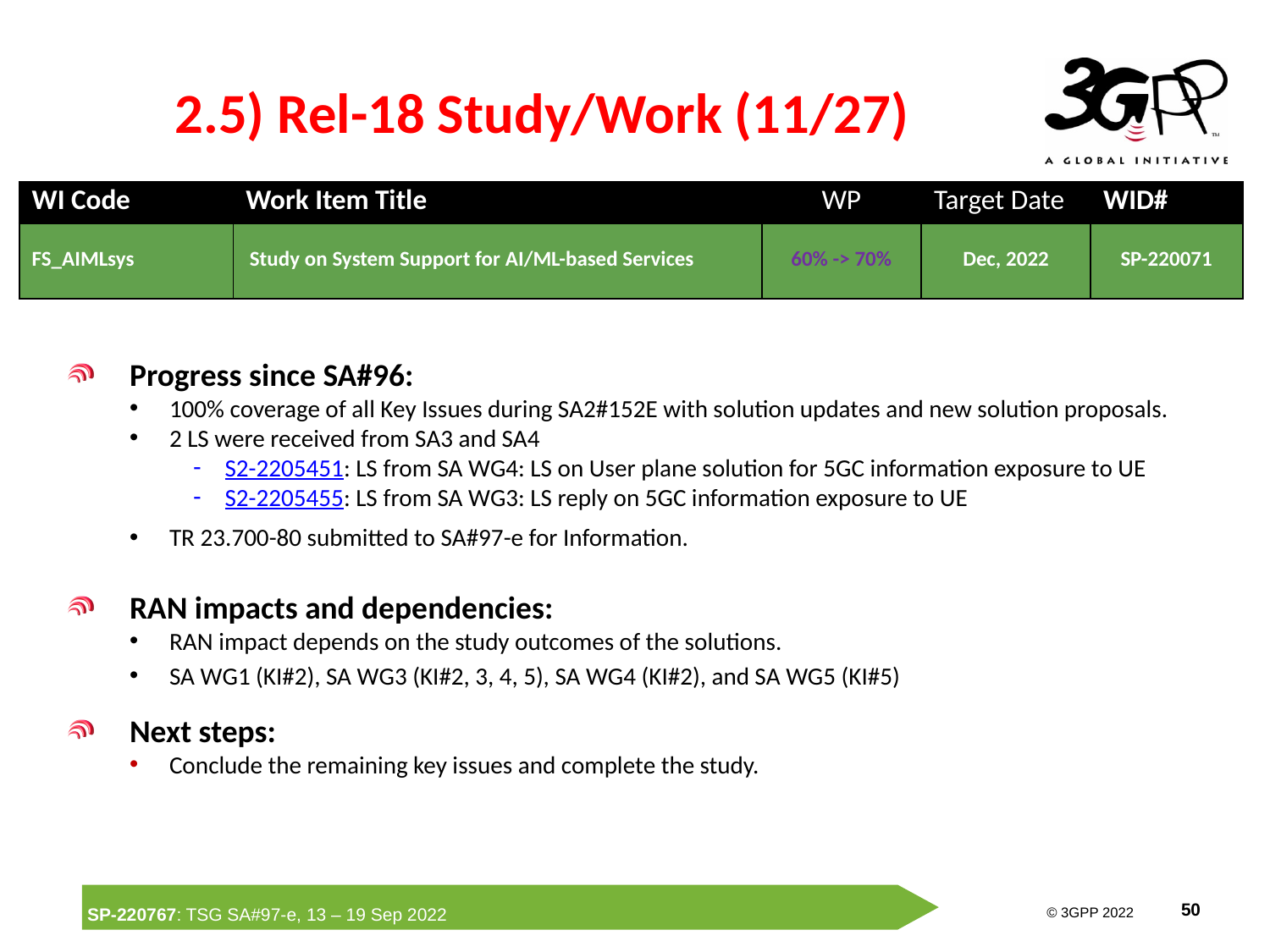

# 2.5) Rel-18 Study/Work (11/27)
| WI Code | Work Item Title | WP | Target Date | WID# |
| --- | --- | --- | --- | --- |
| FS\_AIMLsys | Study on System Support for AI/ML-based Services | 60% -> 70% | Dec, 2022 | SP-220071 |
Progress since SA#96:
100% coverage of all Key Issues during SA2#152E with solution updates and new solution proposals.
2 LS were received from SA3 and SA4
S2-2205451: LS from SA WG4: LS on User plane solution for 5GC information exposure to UE
S2-2205455: LS from SA WG3: LS reply on 5GC information exposure to UE
TR 23.700-80 submitted to SA#97-e for Information.

RAN impacts and dependencies:
RAN impact depends on the study outcomes of the solutions.
SA WG1 (KI#2), SA WG3 (KI#2, 3, 4, 5), SA WG4 (KI#2), and SA WG5 (KI#5)
Next steps:
Conclude the remaining key issues and complete the study.